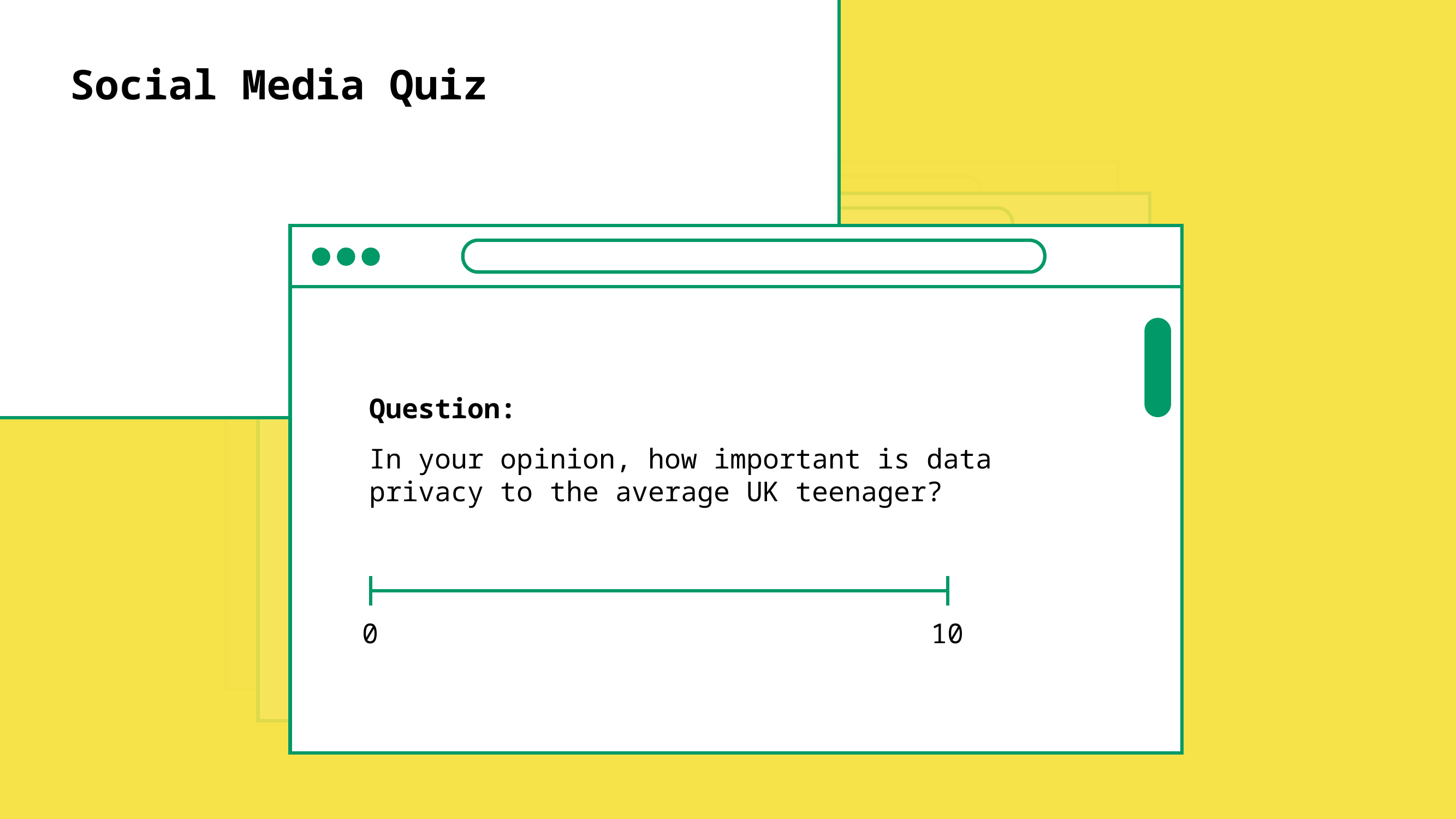

Social Media Quiz

Question:
There are 66 million people in the UK. How many do you think are using social media?

Answer:
45 million

Social Media Quiz

Question:
What percentage of these people do you think check or adjust their privacy settings on social media?
a) 25%	b) 50%	c) 75%
Answer:
Just 25%

Social Media Quiz

Question:
In your opinion, how important is data privacy to the average UK teenager?
0
10